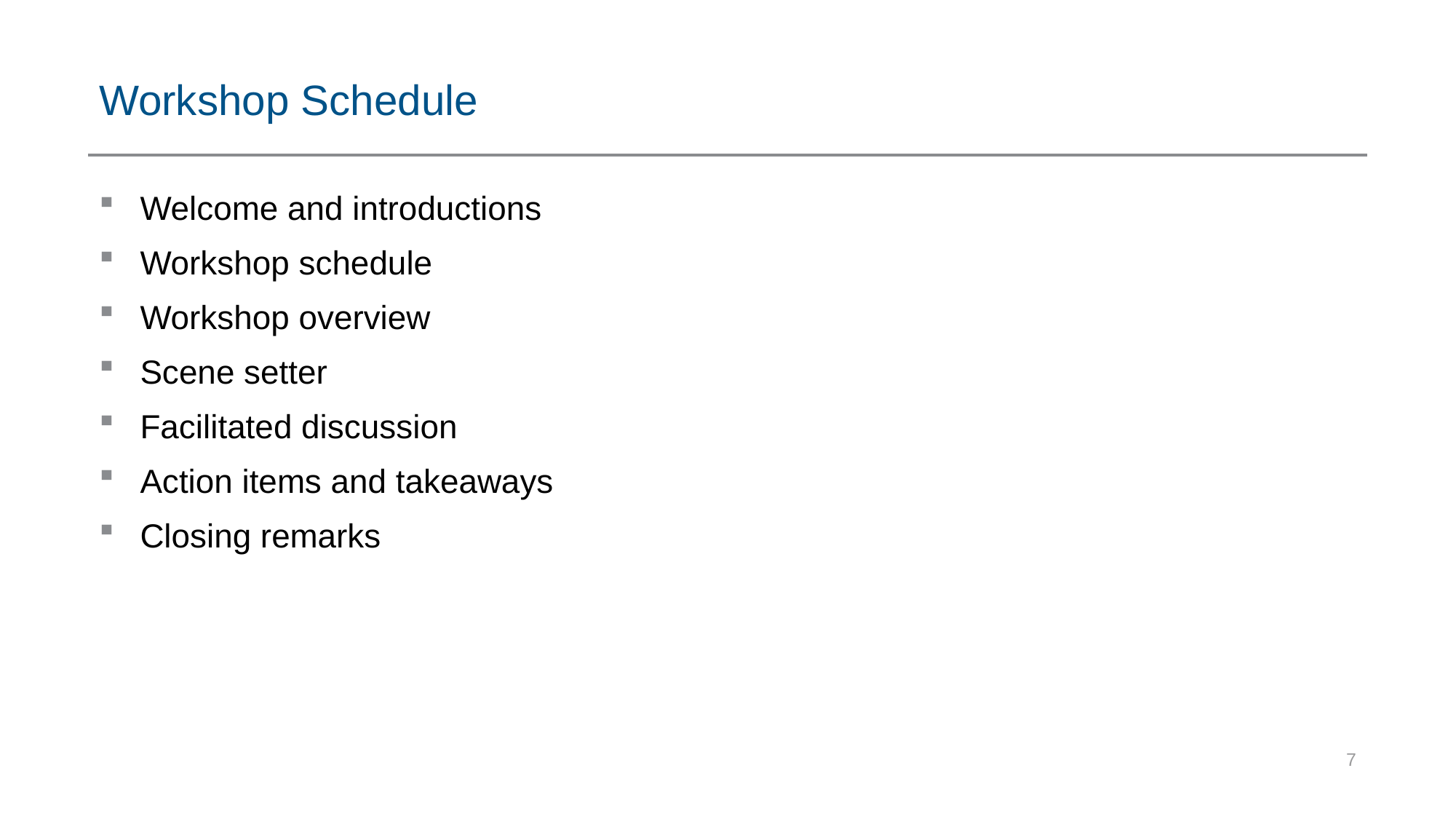

# Workshop Schedule
Welcome and introductions
Workshop schedule
Workshop overview
Scene setter
Facilitated discussion
Action items and takeaways
Closing remarks
7